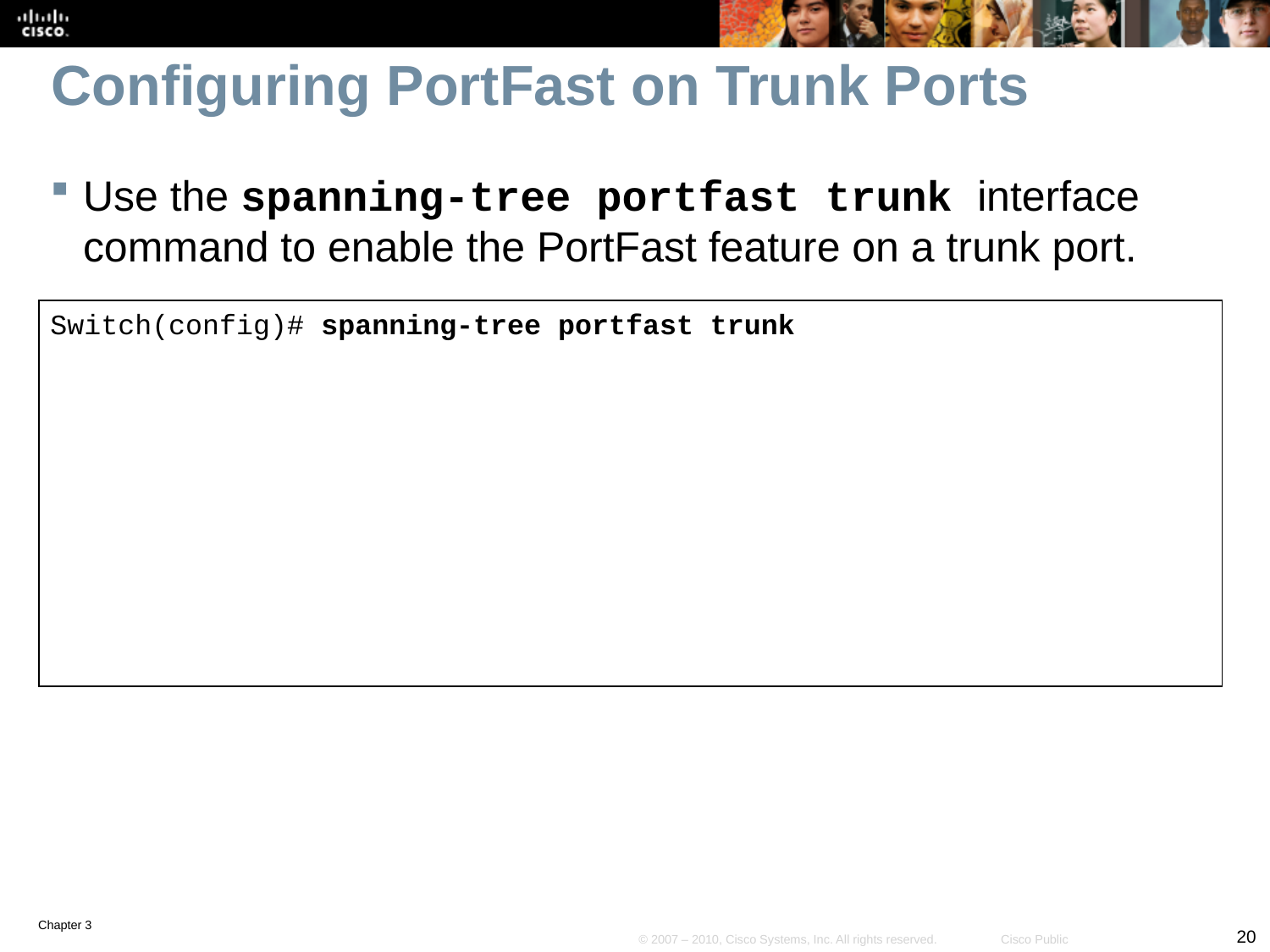

# Configuring PortFast on Trunk Ports
Use the spanning-tree portfast trunk interface command to enable the PortFast feature on a trunk port.
Switch(config)# spanning-tree portfast trunk